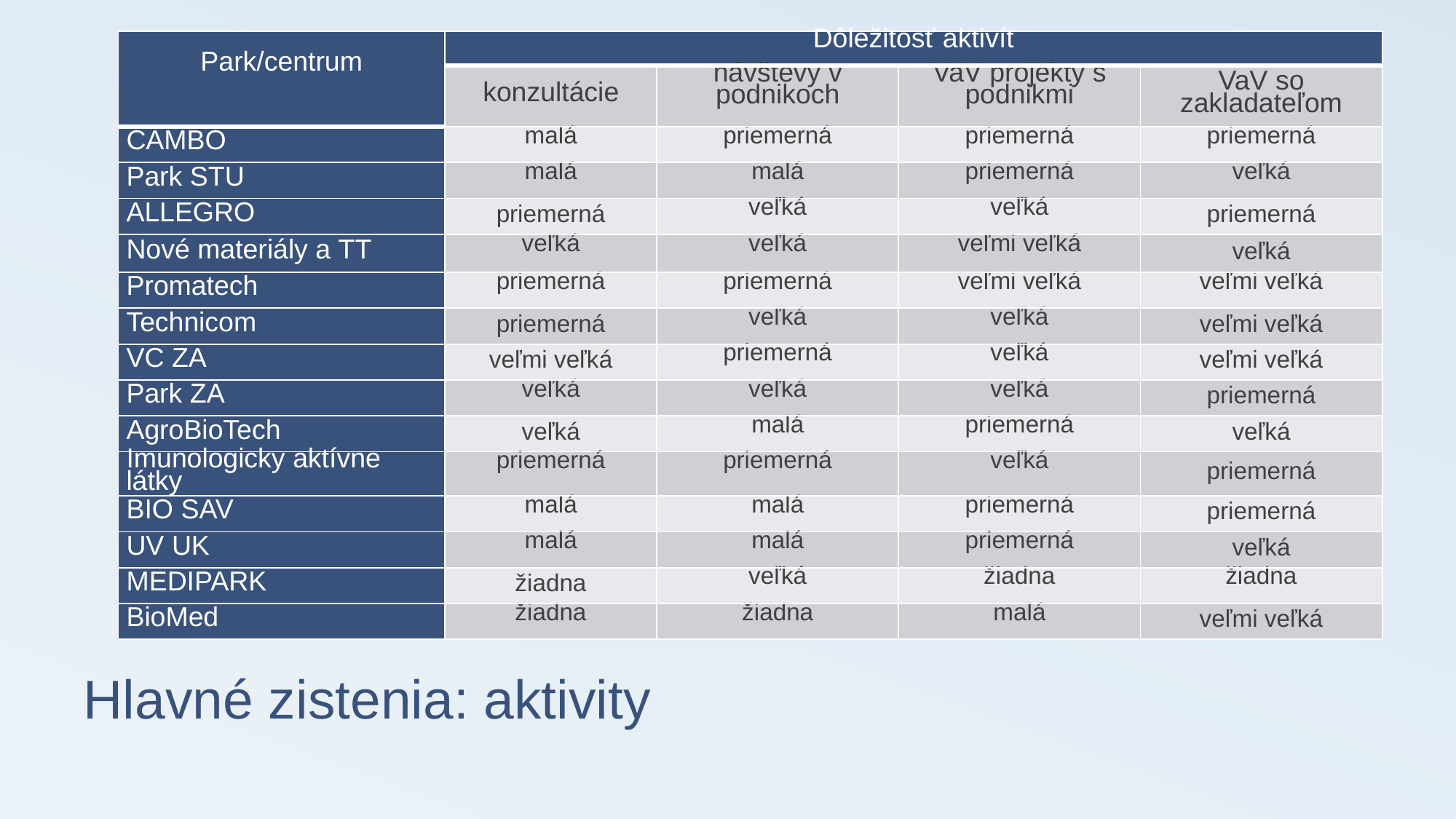

| Park/centrum | Dôležitosť aktivít |  |  |  |
| --- | --- | --- | --- | --- |
|  | konzultácie | návštevy v podnikoch | VaV projekty s podnikmi | VaV so zakladateľom |
| CAMBO | malá | priemerná | priemerná | priemerná |
| Park STU | malá | malá | priemerná | veľká |
| ALLEGRO | priemerná | veľká | veľká | priemerná |
| Nové materiály a TT | veľká | veľká | veľmi veľká | veľká |
| Promatech | priemerná | priemerná | veľmi veľká | veľmi veľká |
| Technicom | priemerná | veľká | veľká | veľmi veľká |
| VC ZA | veľmi veľká | priemerná | veľká | veľmi veľká |
| Park ZA | veľká | veľká | veľká | priemerná |
| AgroBioTech | veľká | malá | priemerná | veľká |
| Imunologicky aktívne látky | priemerná | priemerná | veľká | priemerná |
| BIO SAV | malá | malá | priemerná | priemerná |
| UV UK | malá | malá | priemerná | veľká |
| MEDIPARK | žiadna | veľká | žiadna | žiadna |
| BioMed | žiadna | žiadna | malá | veľmi veľká |
# Hlavné zistenia: aktivity